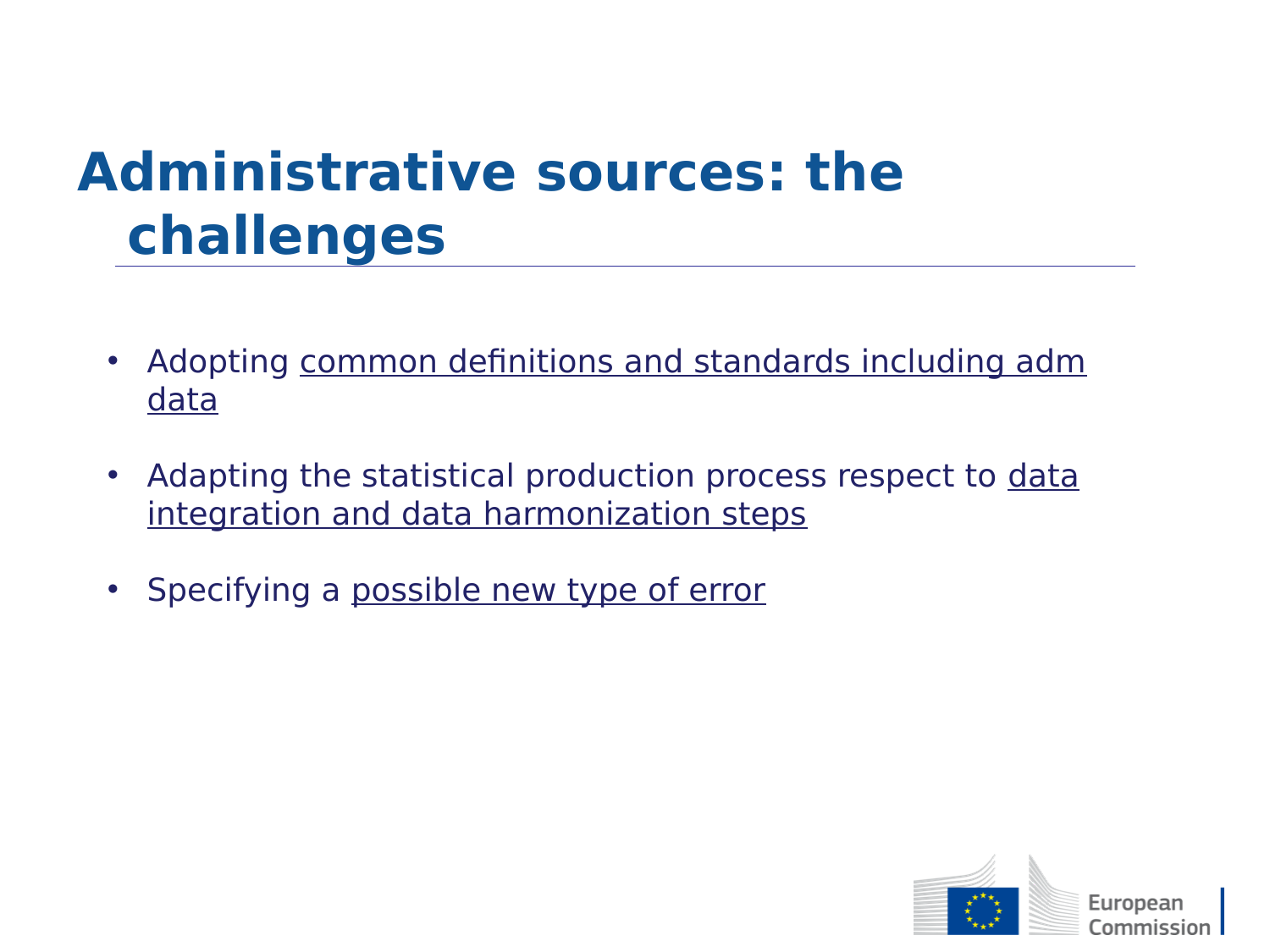

# Administrative sources: the challenges
Adopting common definitions and standards including adm data

Adapting the statistical production process respect to data integration and data harmonization steps

Specifying a possible new type of error